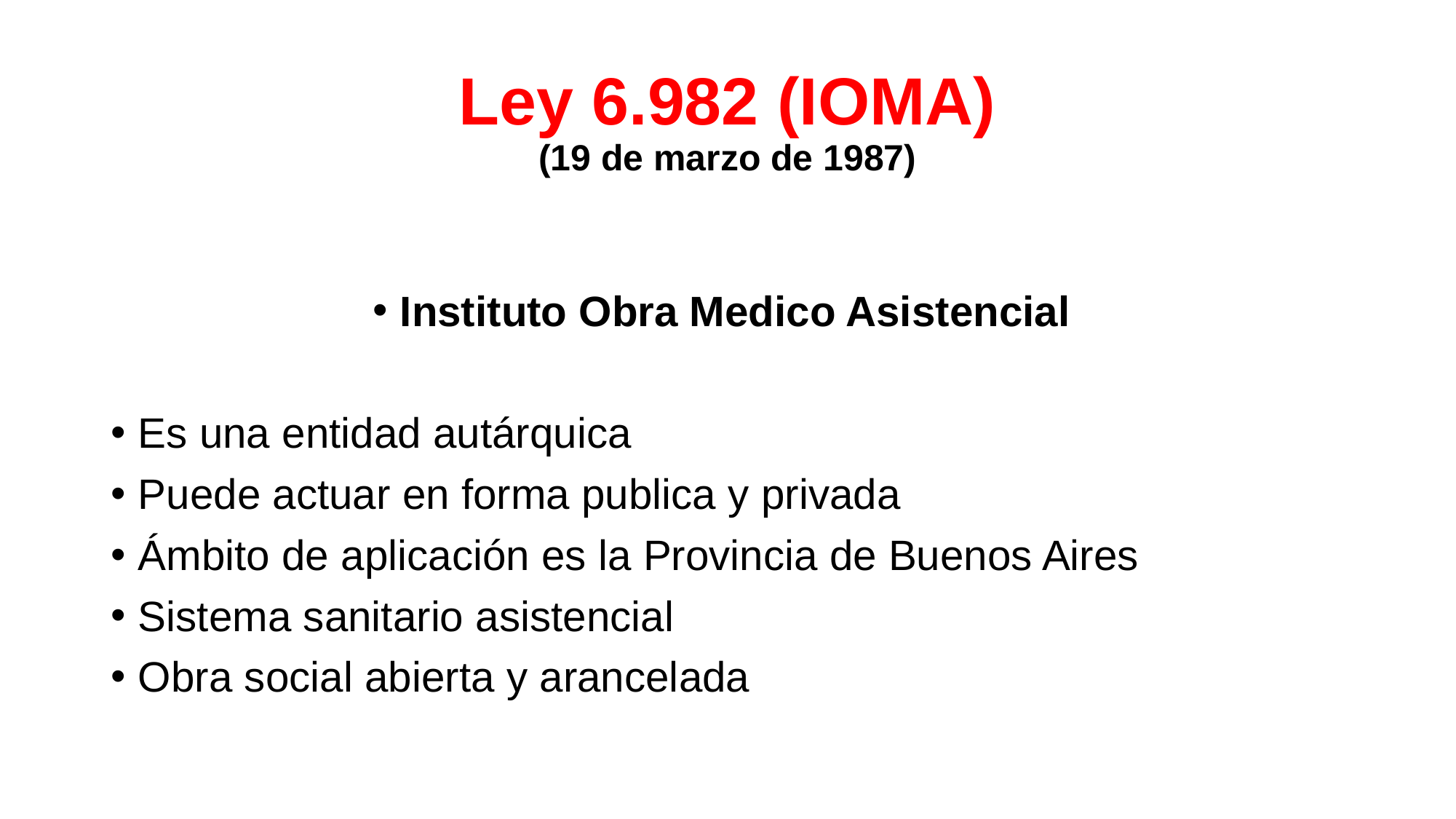

# Ley 6.982 (IOMA) (19 de marzo de 1987)

Instituto Obra Medico Asistencial

Es una entidad autárquica
Puede actuar en forma publica y privada
Ámbito de aplicación es la Provincia de Buenos Aires
Sistema sanitario asistencial
Obra social abierta y arancelada